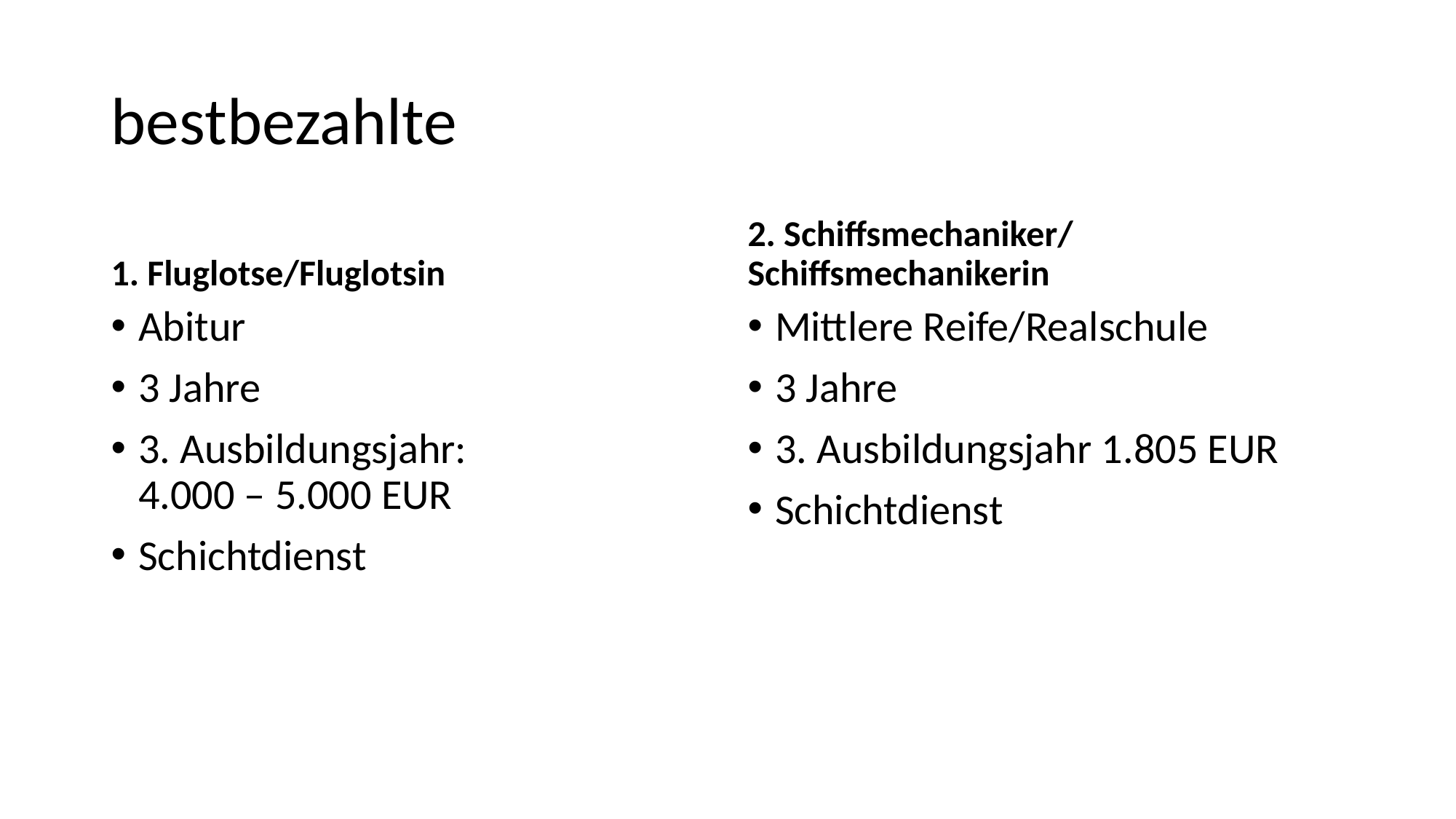

# bestbezahlte
1. Fluglotse/Fluglotsin
2. Schiffsmechaniker/ Schiffsmechanikerin
Abitur
3 Jahre
3. Ausbildungsjahr:
4.000 – 5.000 EUR
Schichtdienst
Mittlere Reife/Realschule
3 Jahre
3. Ausbildungsjahr 1.805 EUR
Schichtdienst